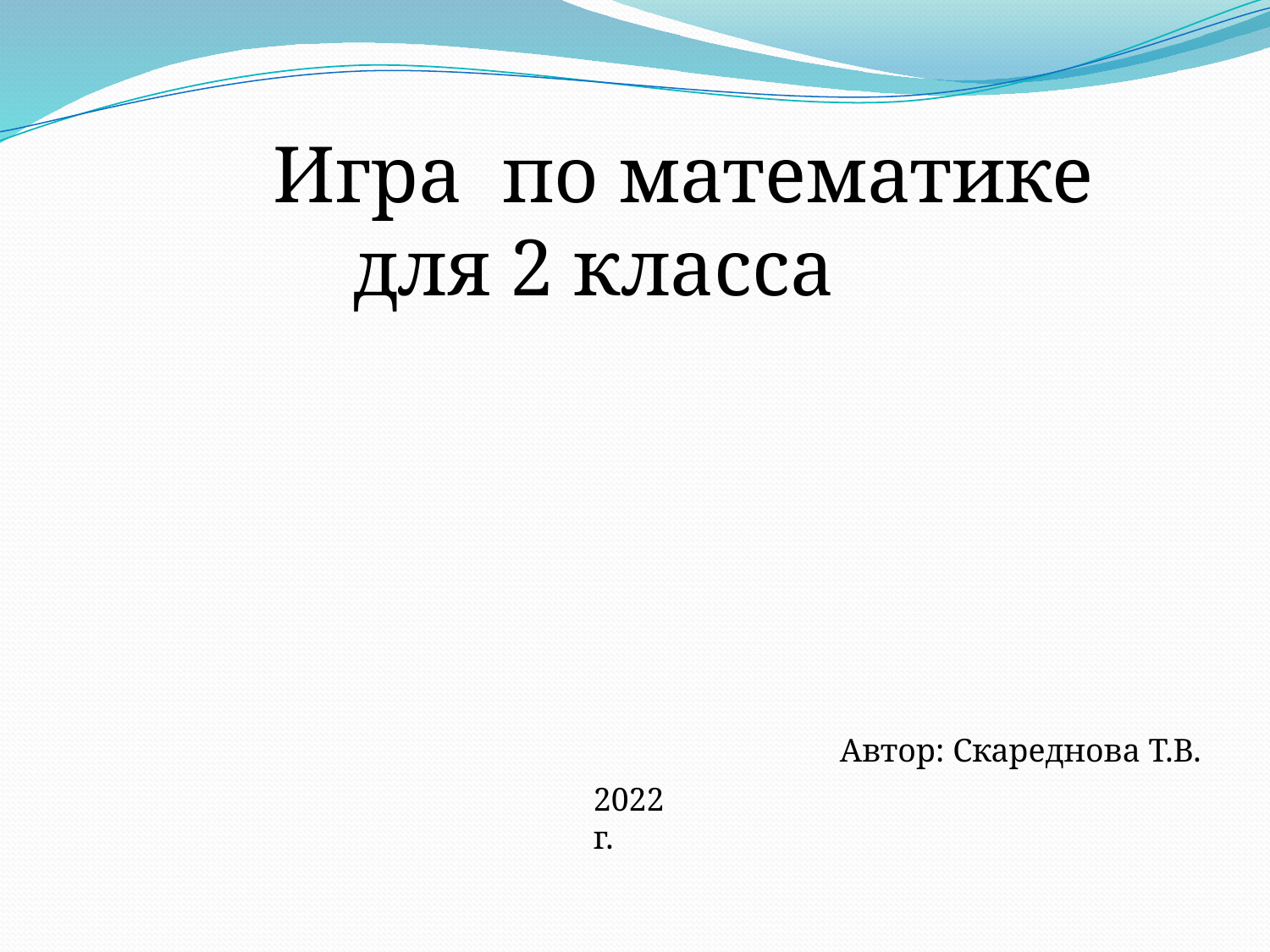

Игра  по математике
              для 2 класса

                                                                                             Автор: Скареднова Т.В.
2022г.